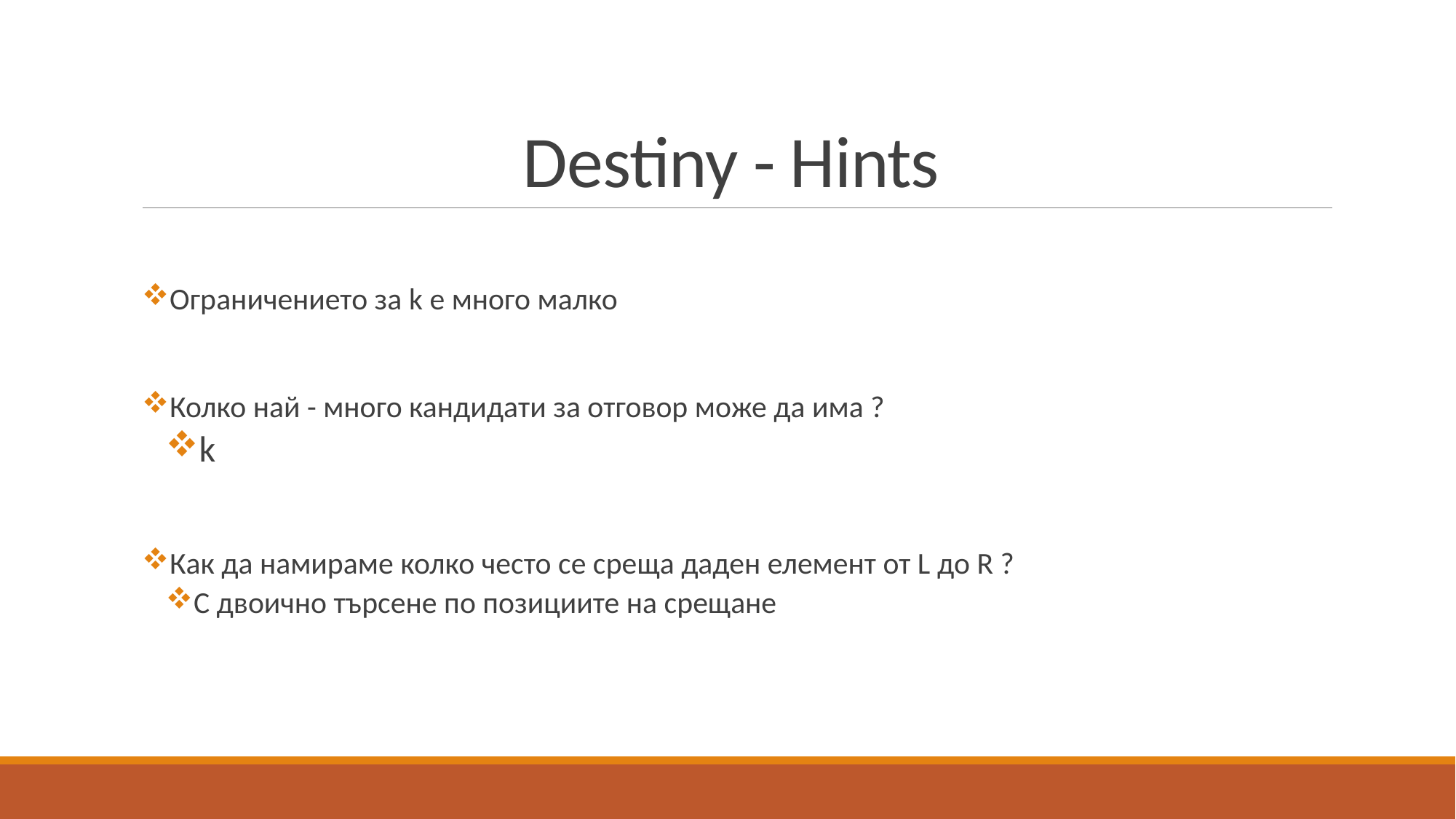

# Destiny - Hints

Ограничението за k е много малко

Колко най - много кандидати за отговор може да има ?
k

Как да намираме колко често се среща даден елемент от L до R ?
С двоично търсене по позициите на срещане